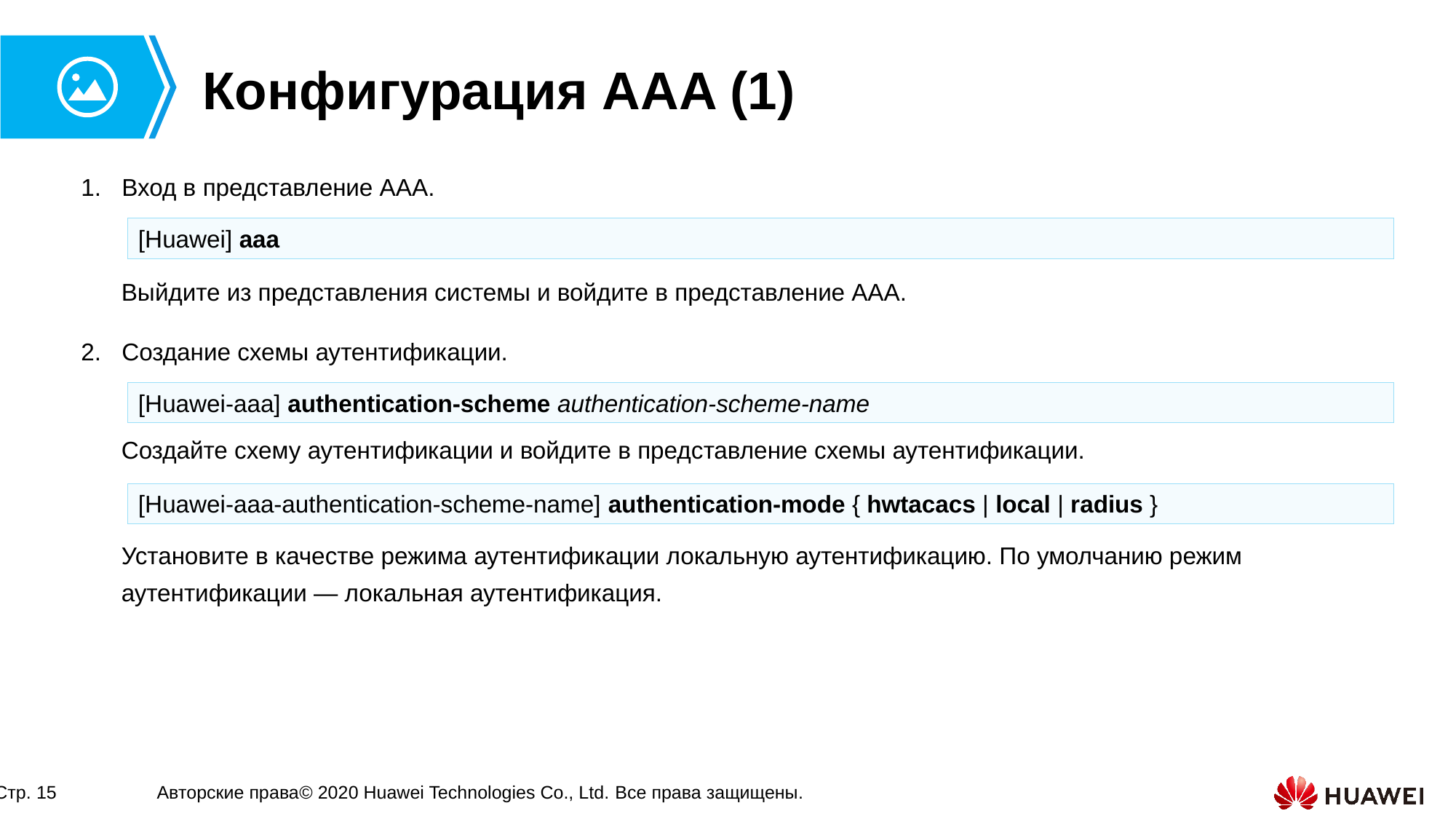

# Конфигурация AAA (1)
Вход в представление AAA.
[Huawei] aaa
Выйдите из представления системы и войдите в представление AAA.
Создание схемы аутентификации.
[Huawei-aaa] authentication-scheme authentication-scheme-name
Создайте схему аутентификации и войдите в представление схемы аутентификации.
[Huawei-aaa-authentication-scheme-name] authentication-mode { hwtacacs | local | radius }
Установите в качестве режима аутентификации локальную аутентификацию. По умолчанию режим аутентификации — локальная аутентификация.